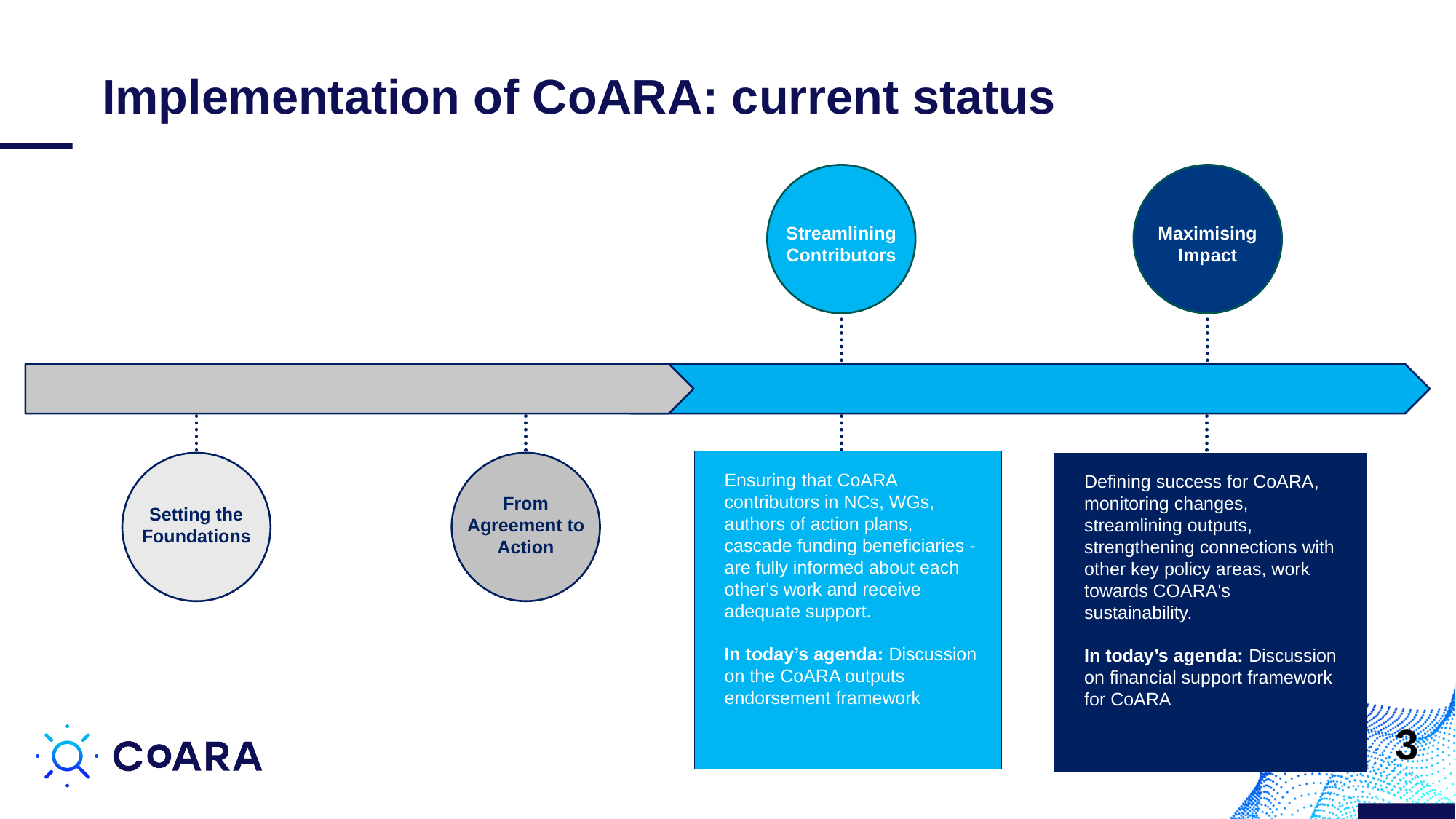

# Implementation of CoARA: current status

Streamlining Contributors
Maximising Impact

Ensuring that CoARA contributors in NCs, WGs, authors of action plans, cascade funding beneficiaries - are fully informed about each other's work and receive adequate support.
In today’s agenda: Discussion on the CoARA outputs  endorsement framework

Defining success for CoARA, monitoring changes, streamlining outputs, strengthening connections with other key policy areas, work towards COARA's sustainability.
In today’s agenda: Discussion on financial support framework for CoARA
From Agreement to Action
Setting the Foundations
3